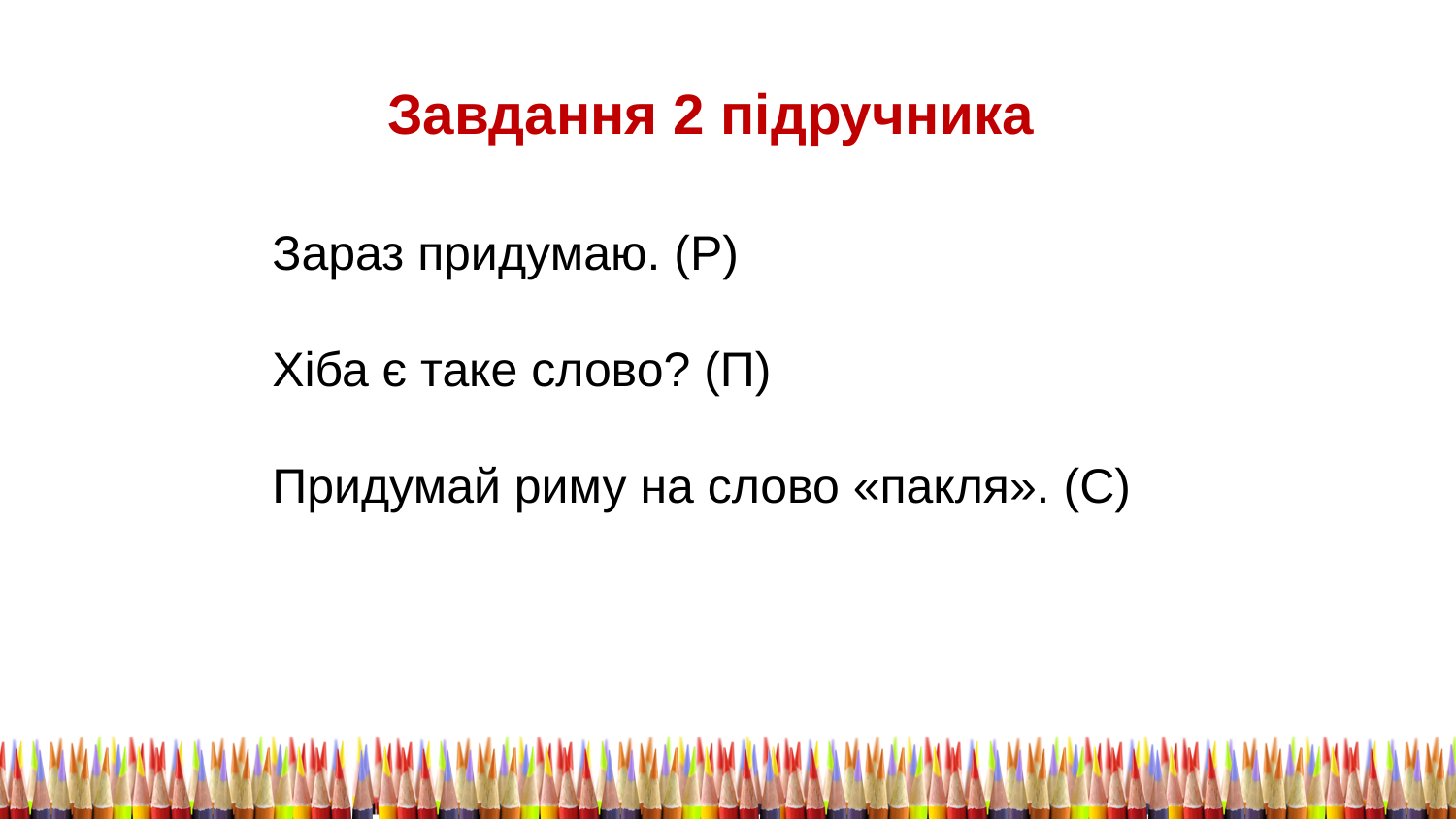

Завдання 2 підручника
Зараз придумаю. (Р)

Хіба є таке слово? (П)

Придумай риму на слово «пакля». (С)